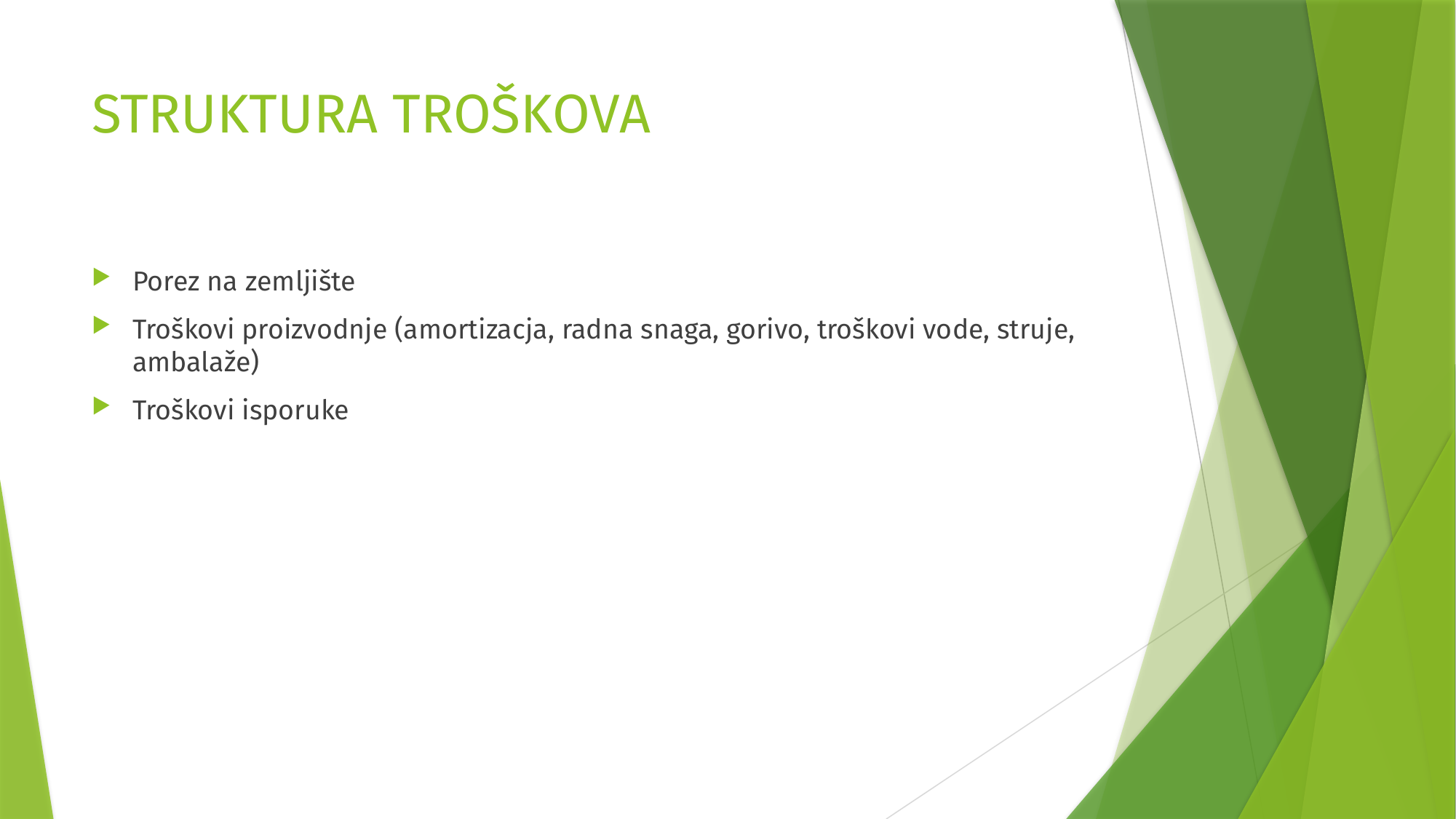

# STRUKTURA TROŠKOVA
Porez na zemljište
Troškovi proizvodnje (amortizacja, radna snaga, gorivo, troškovi vode, struje, ambalaže)
Troškovi isporuke